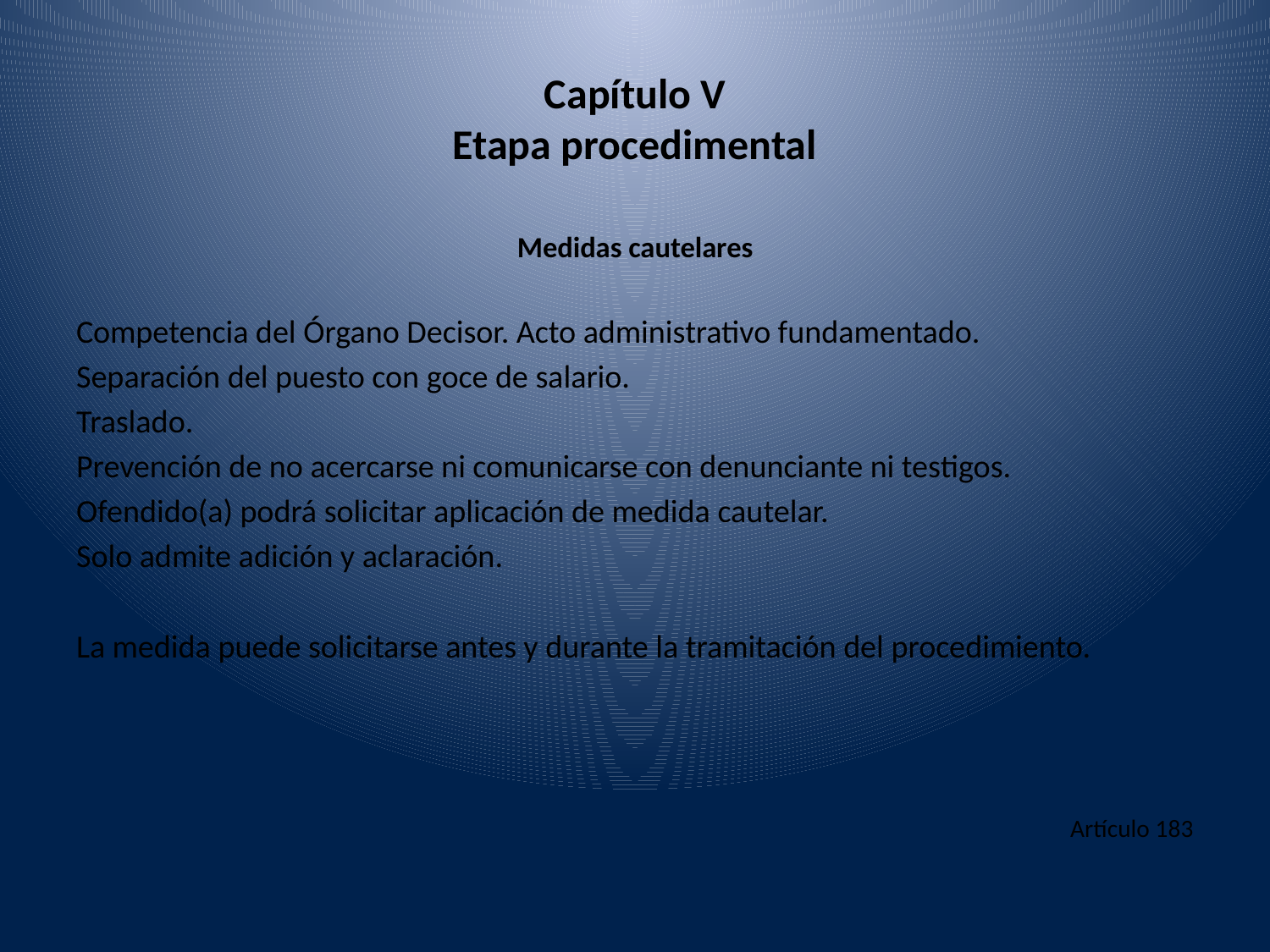

# Capítulo V Etapa procedimental
Medidas cautelares

Competencia del Órgano Decisor. Acto administrativo fundamentado.
Separación del puesto con goce de salario.
Traslado.
Prevención de no acercarse ni comunicarse con denunciante ni testigos.
Ofendido(a) podrá solicitar aplicación de medida cautelar.
Solo admite adición y aclaración.

La medida puede solicitarse antes y durante la tramitación del procedimiento.

 Artículo 183